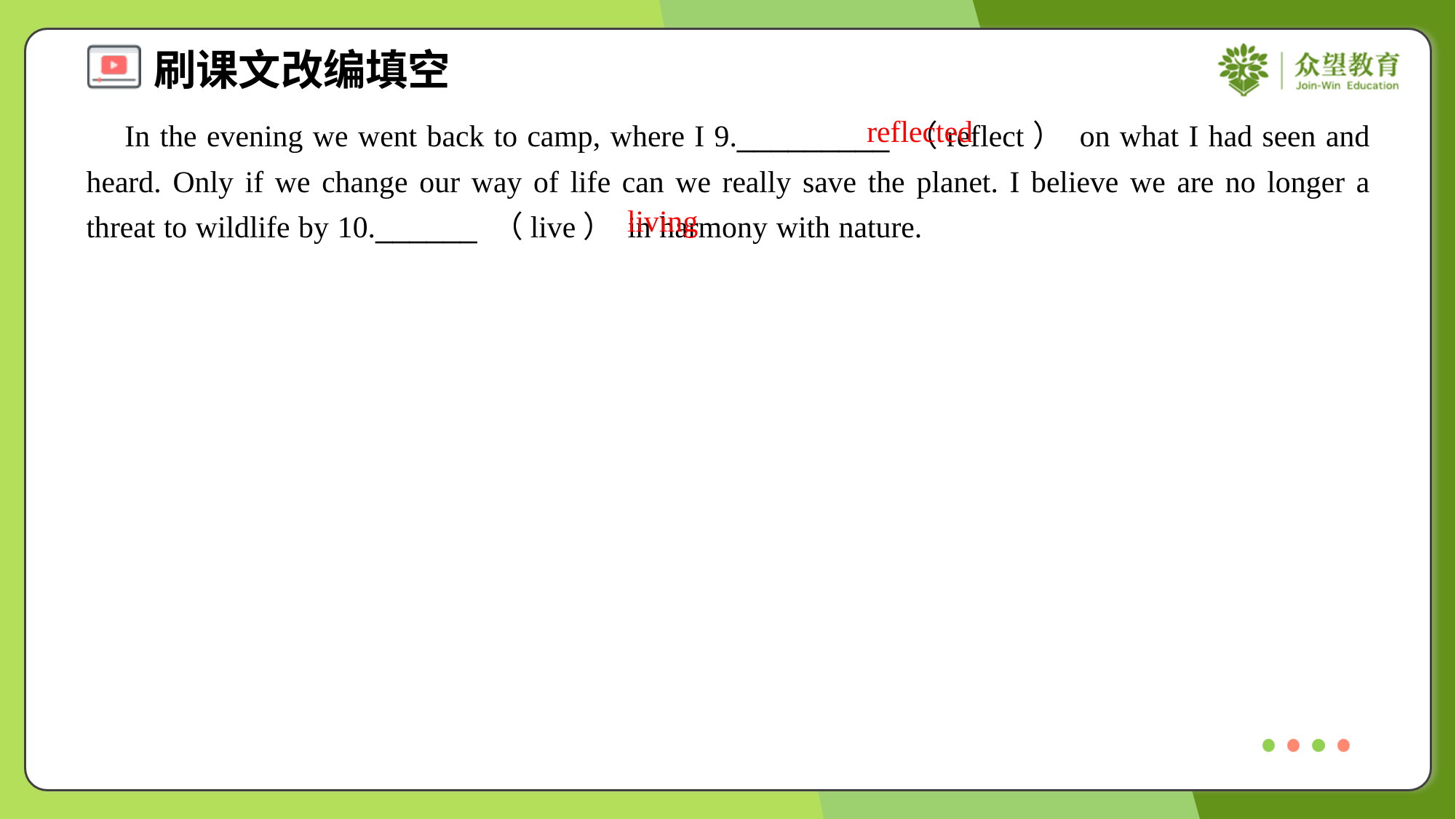

reflected
    In the evening we went back to camp, where I 9._________ （reflect） on what I had seen and heard. Only if we change our way of life can we really save the planet. I believe we are no longer a threat to wildlife by 10.______ （live） in harmony with nature.
living